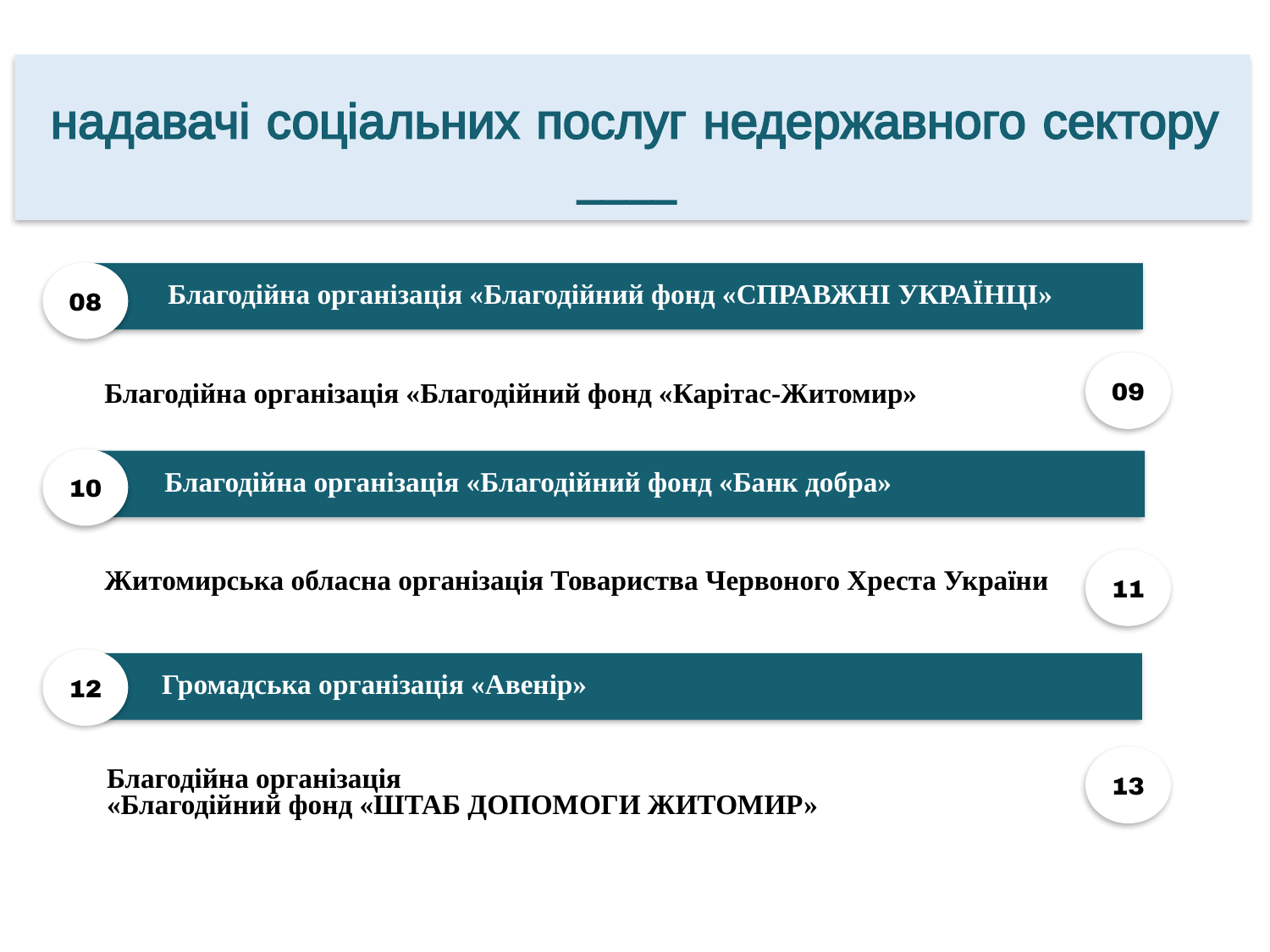

надавачі соціальних послуг недержавного сектору ____
08
            Благодійна організація «Благодійний фонд «СПРАВЖНІ УКРАЇНЦІ»
09
Благодійна організація «Благодійний фонд «Карітас-Житомир»
10
           Благодійна організація «Благодійний фонд «Банк добра»
11
Житомирська обласна організація Товариства Червоного Хреста України
12
           Громадська організація «Авенір»
13
Благодійна організація
«Благодійний фонд «ШТАБ ДОПОМОГИ ЖИТОМИР»